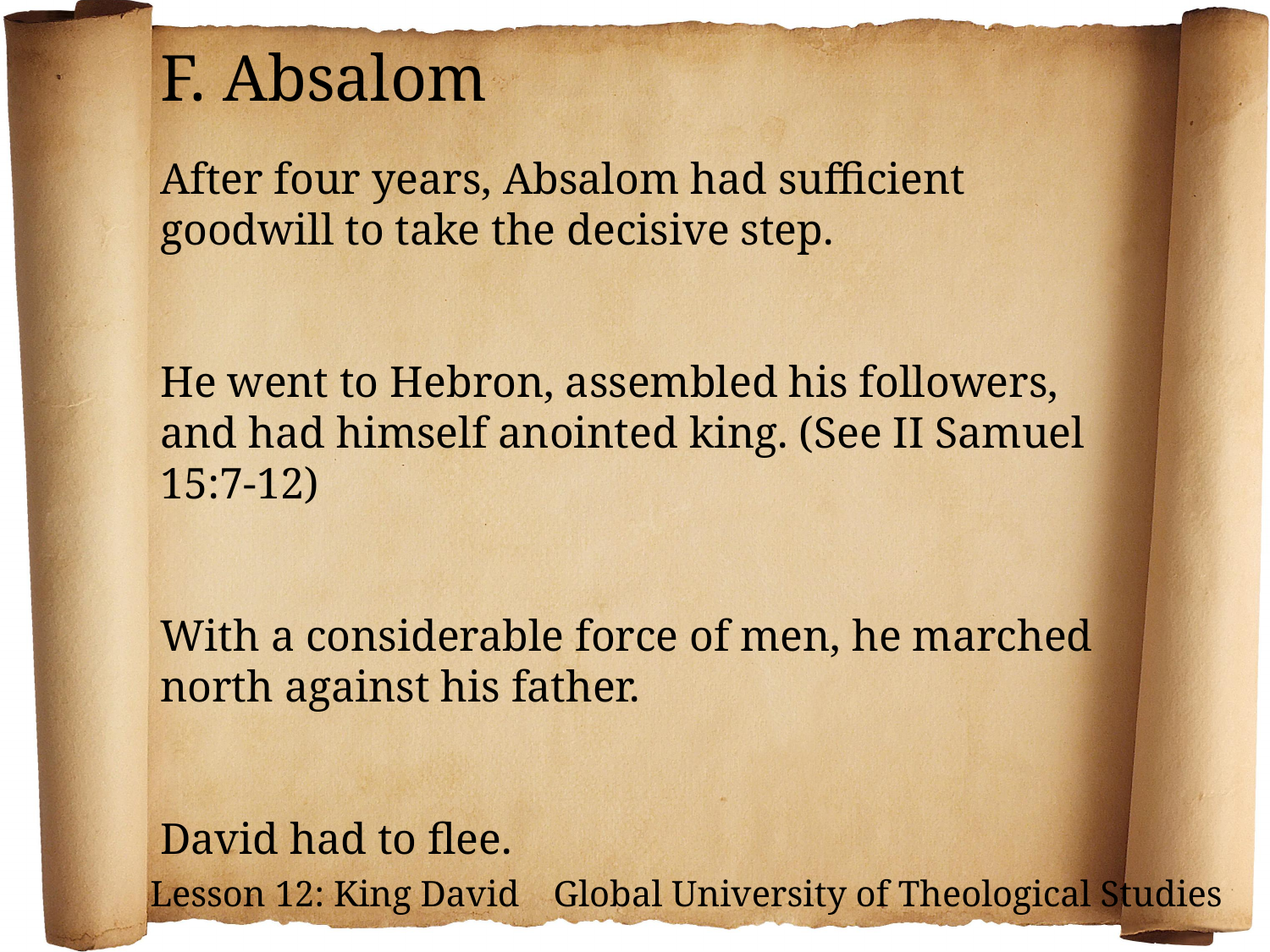

F. Absalom
After four years, Absalom had sufficient goodwill to take the decisive step.

He went to Hebron, assembled his followers, and had himself anointed king. (See II Samuel 15:7-12)

With a considerable force of men, he marched north against his father.

David had to flee.
Lesson 12: King David    Global University of Theological Studies